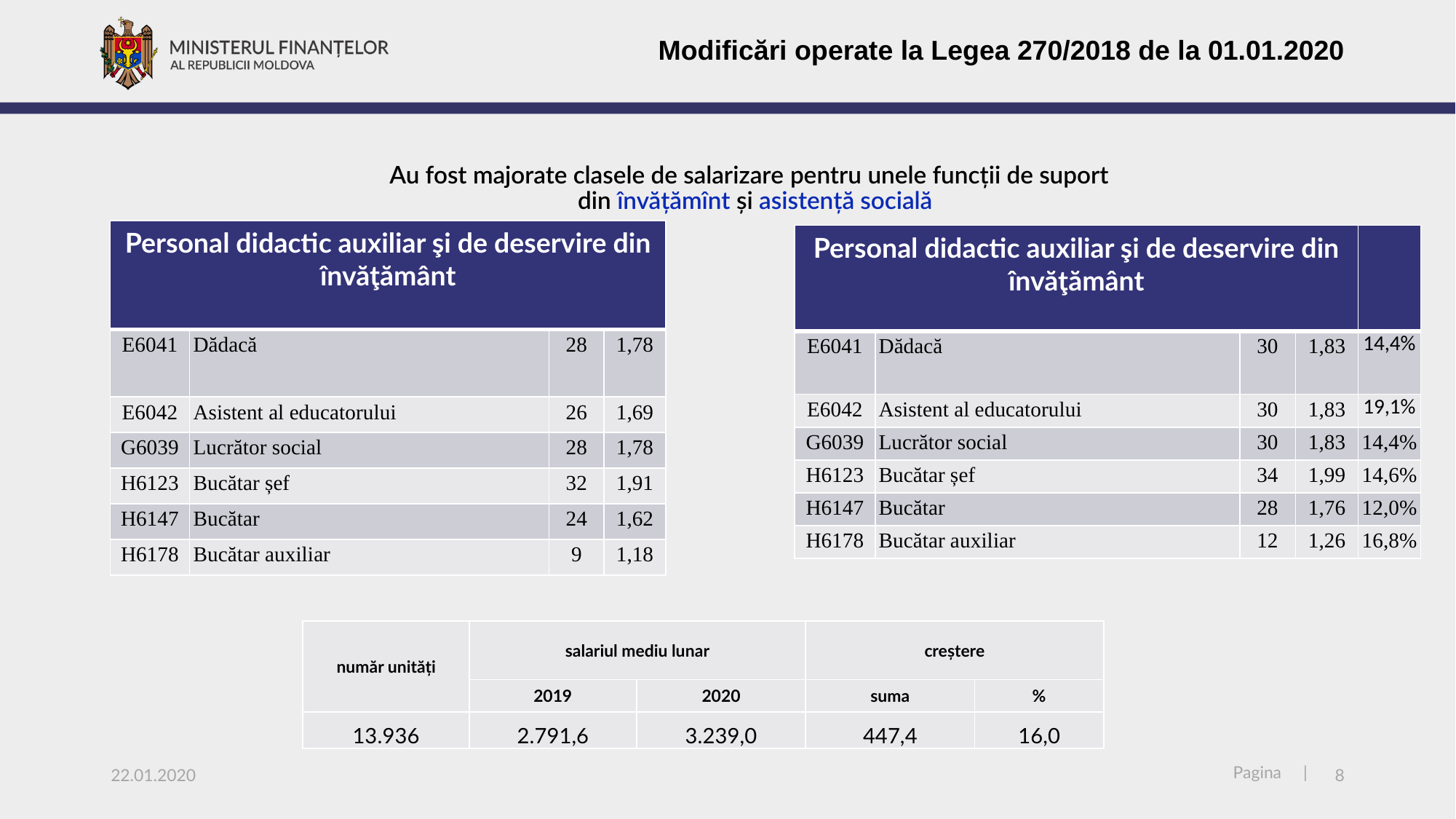

Modificări operate la Legea 270/2018 de la 01.01.2020

# Au fost majorate clasele de salarizare pentru unele funcții de suport din învățămînt și asistență socială
| Personal didactic auxiliar şi de deservire din învăţământ |  |  |  |
| --- | --- | --- | --- |
| E6041 | Dădacă | 28 | 1,78 |
| E6042 | Asistent al educatorului | 26 | 1,69 |
| G6039 | Lucrător social | 28 | 1,78 |
| H6123 | Bucătar șef | 32 | 1,91 |
| H6147 | Bucătar | 24 | 1,62 |
| H6178 | Bucătar auxiliar | 9 | 1,18 |
| Personal didactic auxiliar şi de deservire din învăţământ |  |  |  |  |
| --- | --- | --- | --- | --- |
| E6041 | Dădacă | 30 | 1,83 | 14,4% |
| E6042 | Asistent al educatorului | 30 | 1,83 | 19,1% |
| G6039 | Lucrător social | 30 | 1,83 | 14,4% |
| H6123 | Bucătar șef | 34 | 1,99 | 14,6% |
| H6147 | Bucătar | 28 | 1,76 | 12,0% |
| H6178 | Bucătar auxiliar | 12 | 1,26 | 16,8% |
| număr unități | salariul mediu lunar |  | creștere |  |
| --- | --- | --- | --- | --- |
|  | 2019 | 2020 | suma | % |
| 13.936 | 2.791,6 | 3.239,0 | 447,4 | 16,0 |
22.01.2020
8